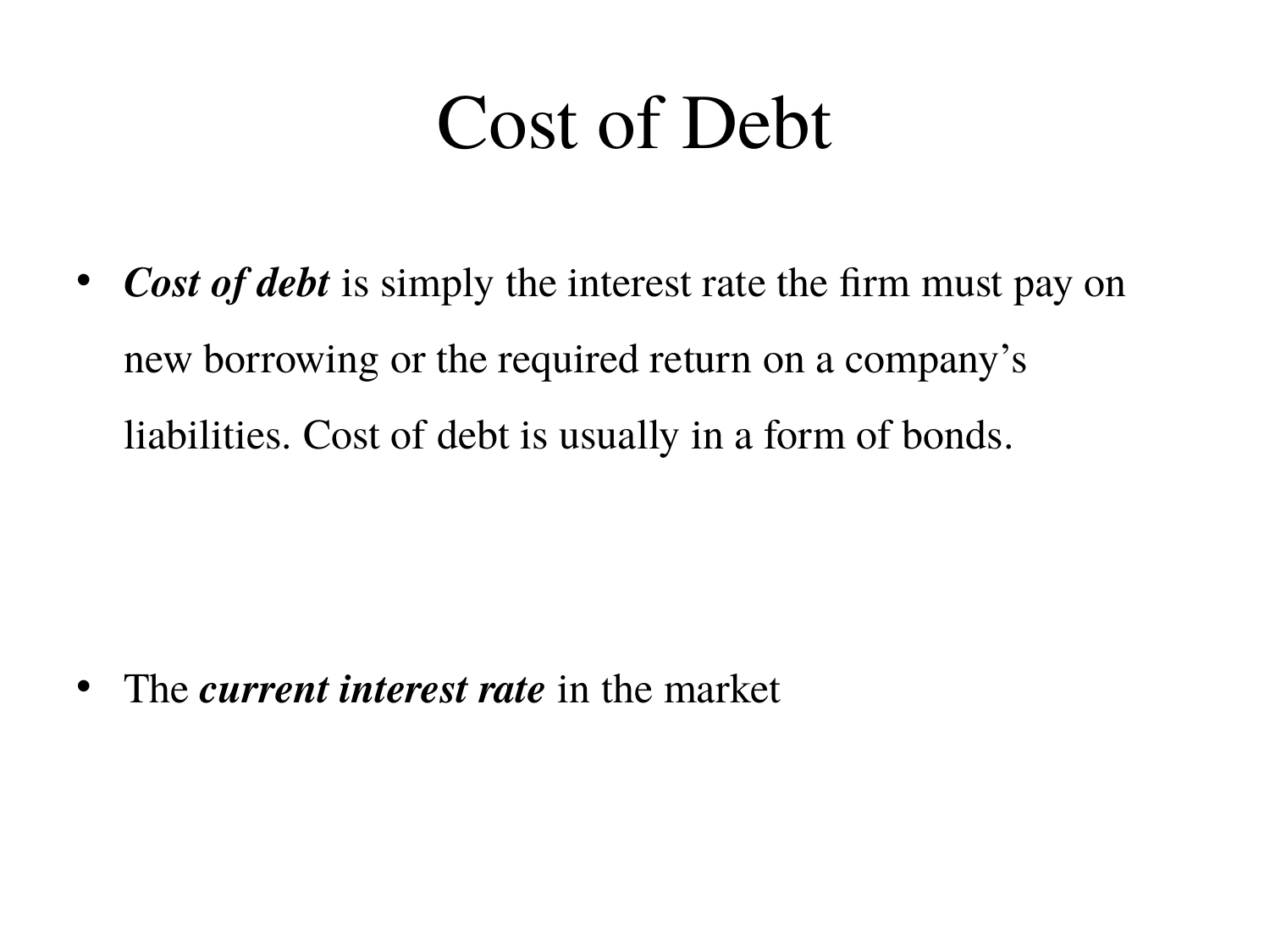

# Cost of Debt
Cost of debt is simply the interest rate the firm must pay on new borrowing or the required return on a company’s liabilities. Cost of debt is usually in a form of bonds.

The current interest rate in the market